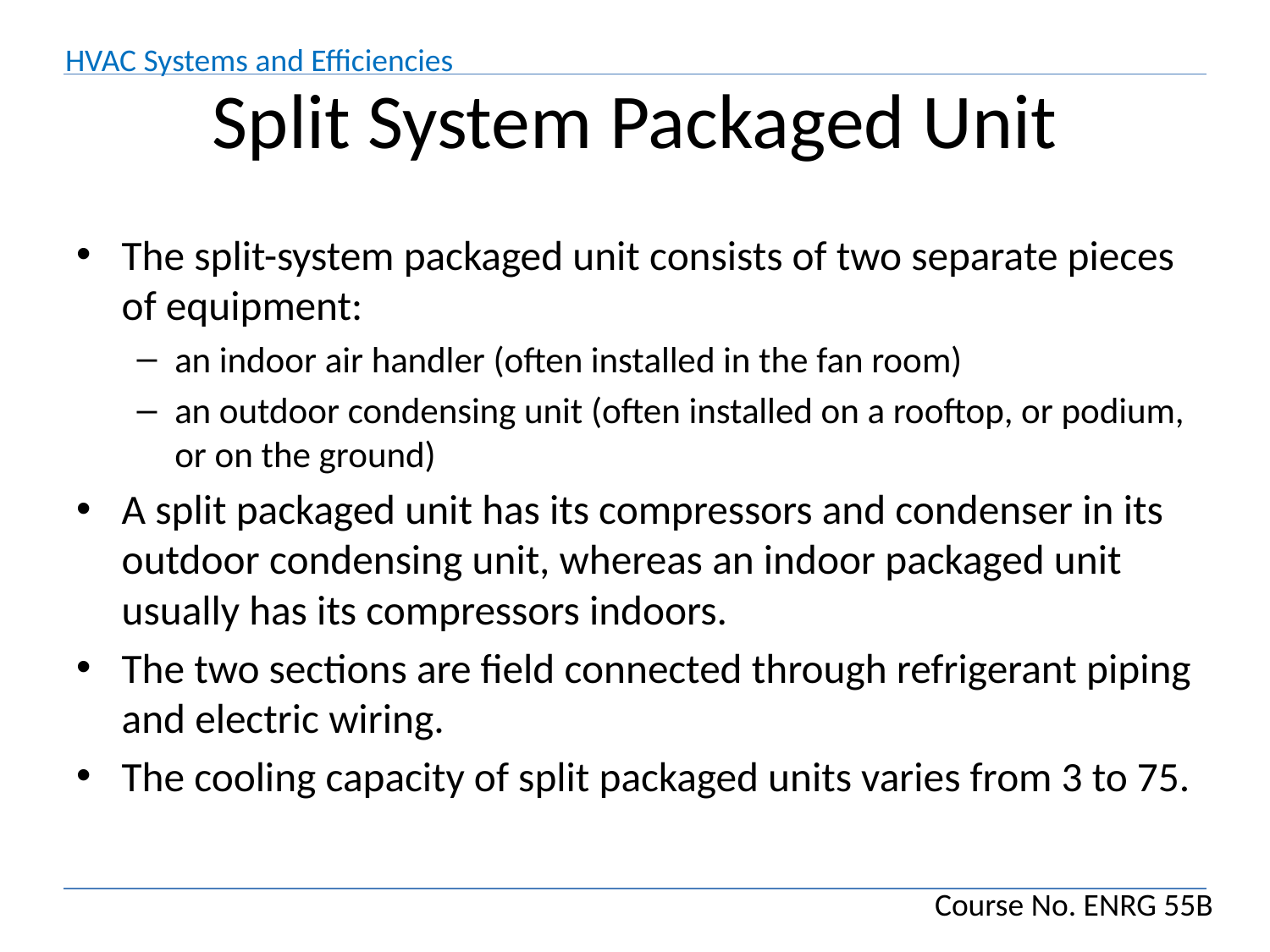

# Split System Packaged Unit
The split-system packaged unit consists of two separate pieces of equipment:
an indoor air handler (often installed in the fan room)
an outdoor condensing unit (often installed on a rooftop, or podium, or on the ground)
A split packaged unit has its compressors and condenser in its outdoor condensing unit, whereas an indoor packaged unit usually has its compressors indoors.
The two sections are field connected through refrigerant piping and electric wiring.
The cooling capacity of split packaged units varies from 3 to 75.